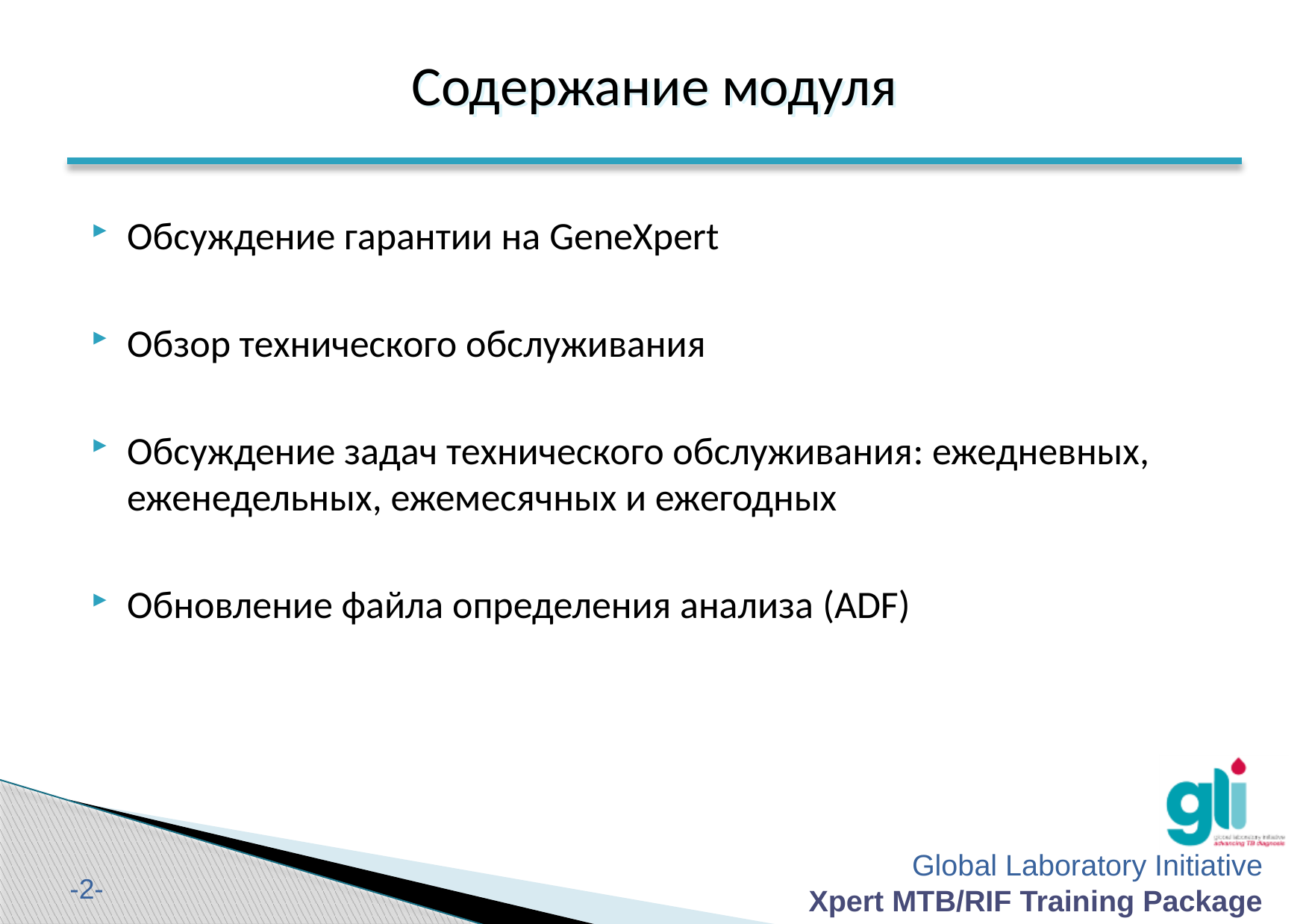

Содержание модуля
#
Обсуждение гарантии на GeneXpert

Обзор технического обслуживания

Обсуждение задач технического обслуживания: ежедневных, еженедельных, ежемесячных и ежегодных

Обновление файла определения анализа (ADF)